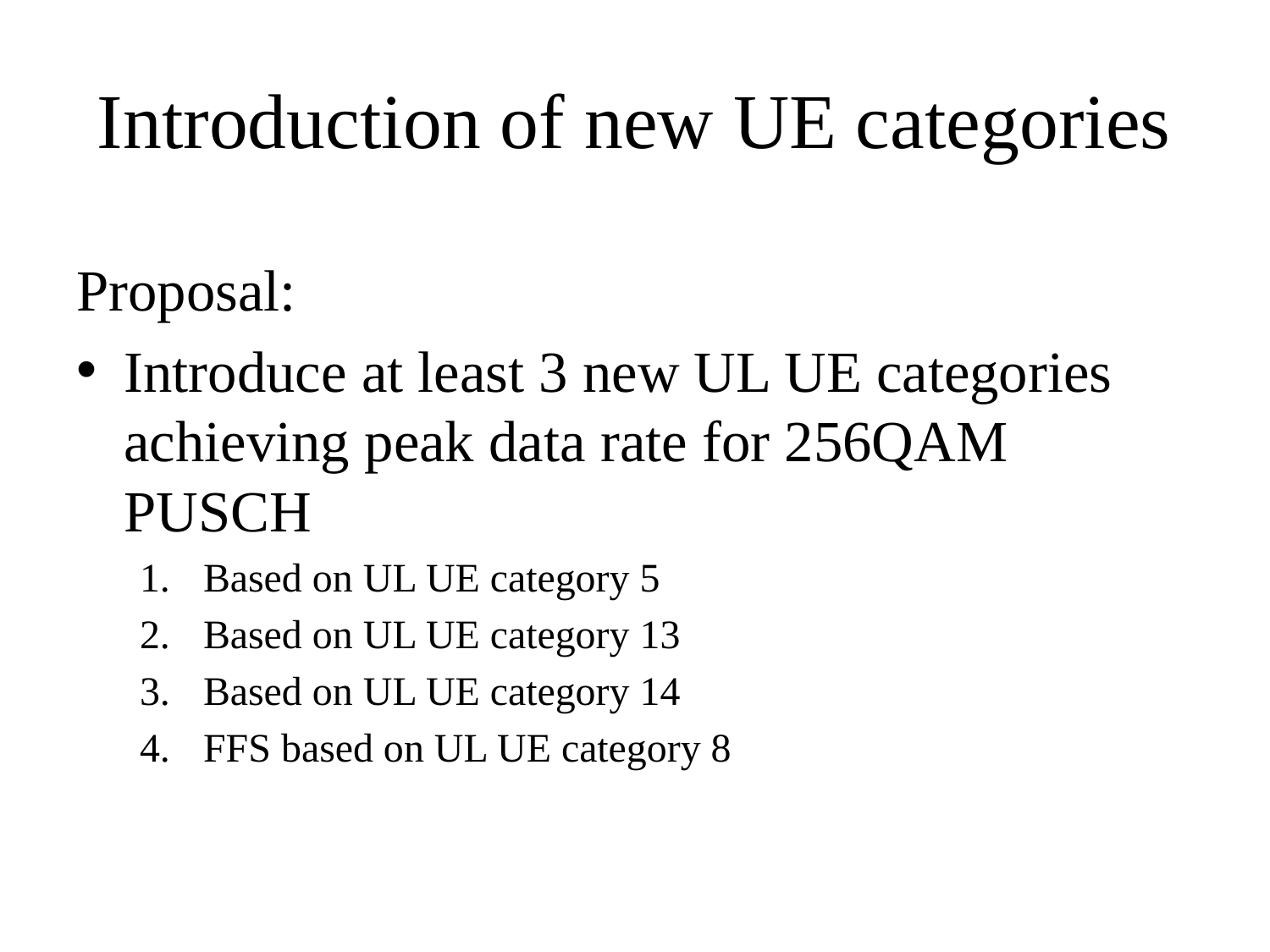

# Introduction of new UE categories
Proposal:
Introduce at least 3 new UL UE categories achieving peak data rate for 256QAM PUSCH
Based on UL UE category 5
Based on UL UE category 13
Based on UL UE category 14
FFS based on UL UE category 8